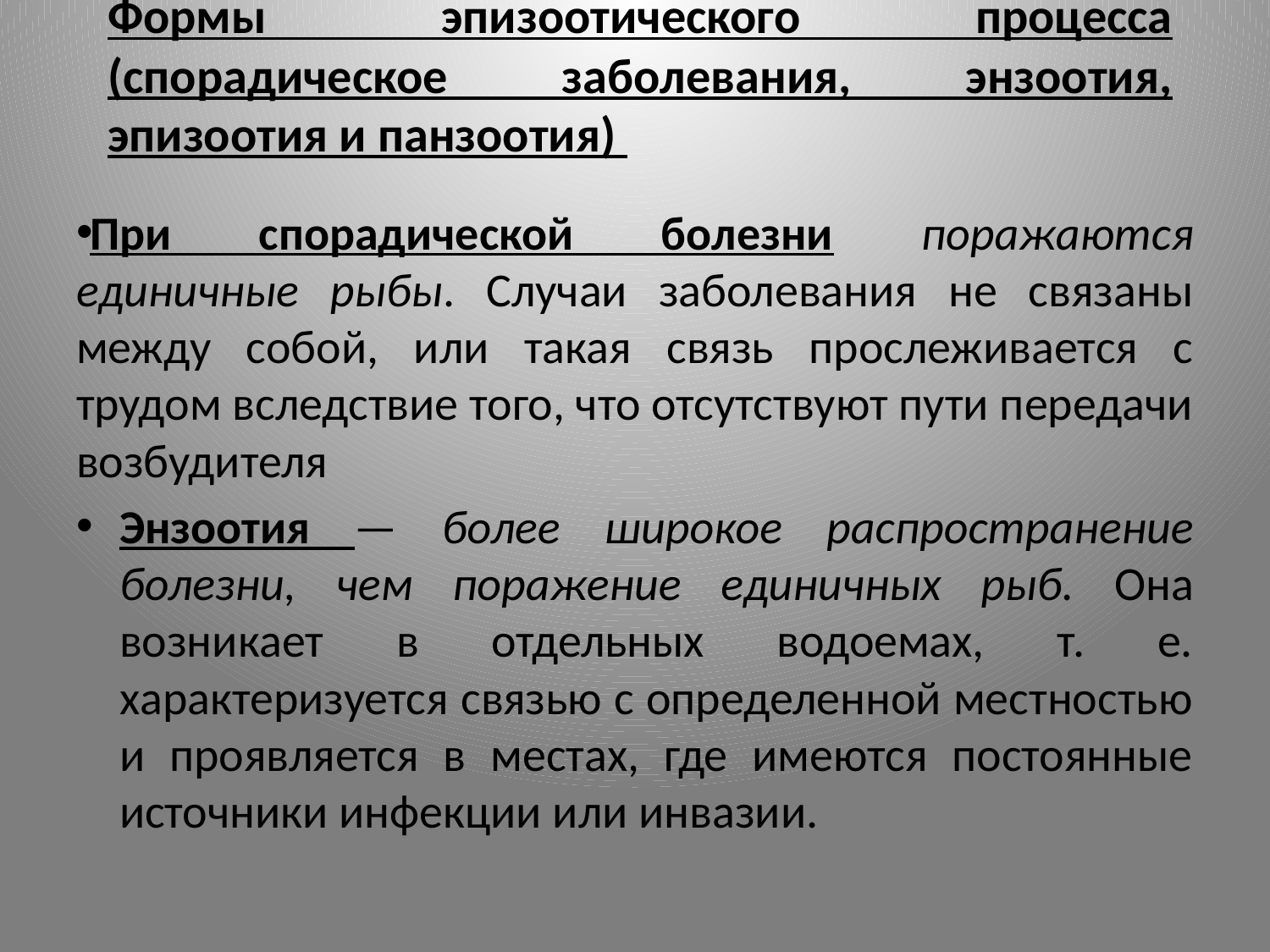

Формы эпизоотического процесса (спорадическое заболевания, энзоотия, эпизоотия и панзоотия)

При спорадической болезни поражаются единичные рыбы. Случаи заболевания не связаны между собой, или такая связь прослеживается с трудом вследствие того, что отсутствуют пути передачи возбудителя
Энзоотия — более широкое распространение болезни, чем поражение единичных рыб. Она возникает в отдельных водоемах, т. е. характеризуется связью с определенной местностью и проявляется в местах, где имеются постоянные источники инфекции или инвазии.